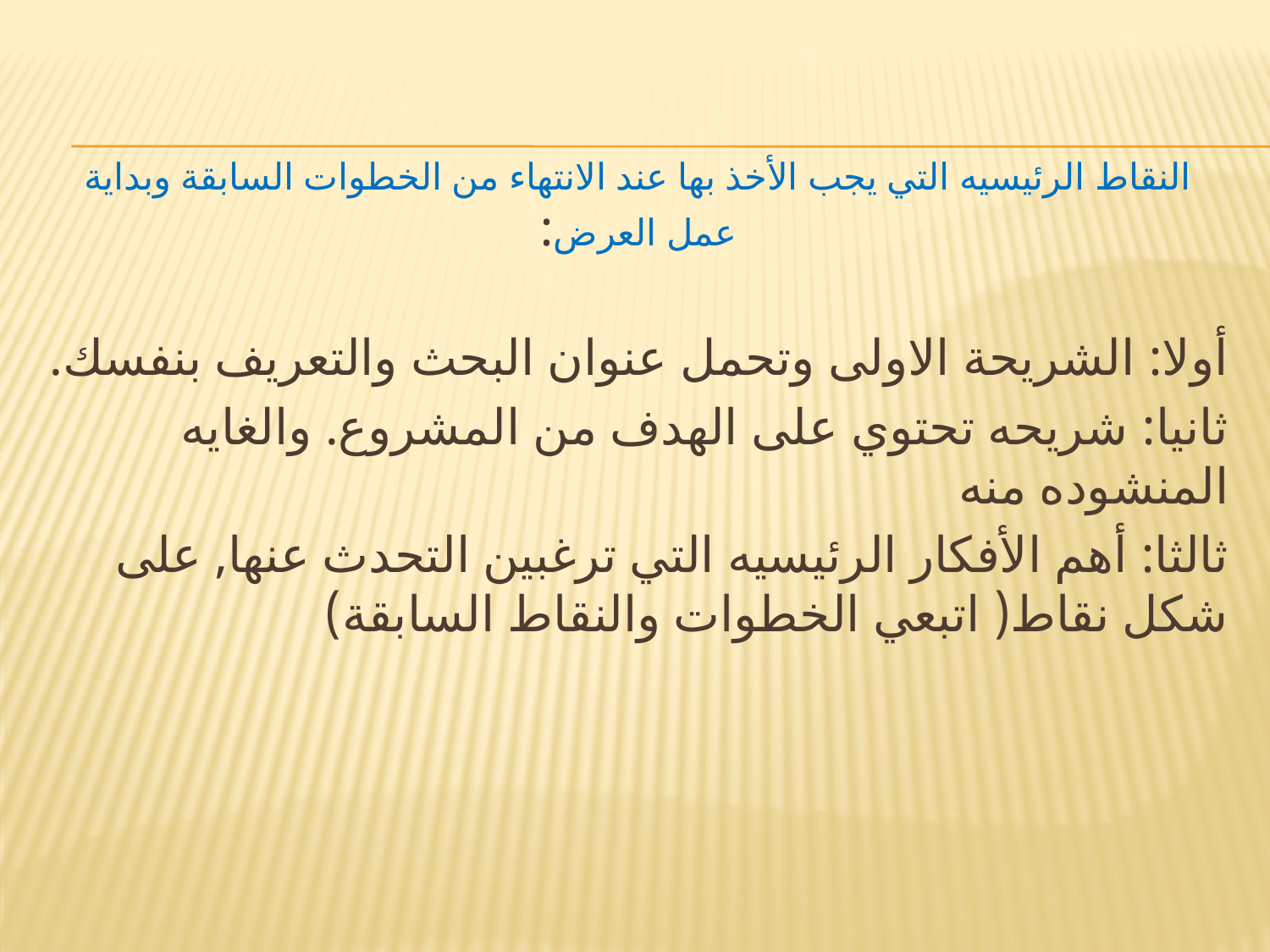

# النقاط الرئيسيه التي يجب الأخذ بها عند الانتهاء من الخطوات السابقة وبداية عمل العرض:
أولا: الشريحة الاولى وتحمل عنوان البحث والتعريف بنفسك.
ثانيا: شريحه تحتوي على الهدف من المشروع. والغايه المنشوده منه
ثالثا: أهم الأفكار الرئيسيه التي ترغبين التحدث عنها, على شكل نقاط( اتبعي الخطوات والنقاط السابقة)